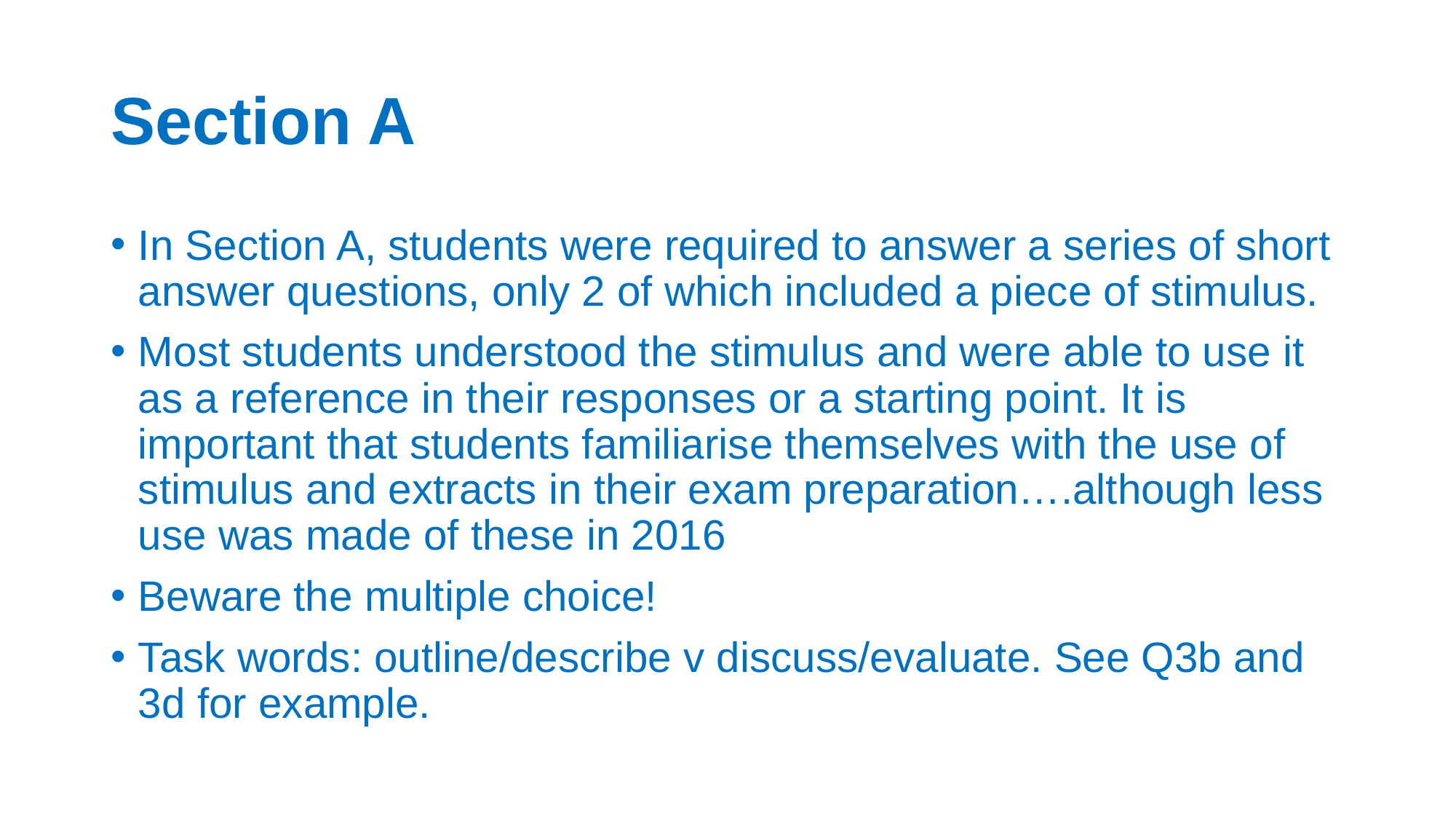

# Section A
In Section A, students were required to answer a series of short answer questions, only 2 of which included a piece of stimulus.
Most students understood the stimulus and were able to use it as a reference in their responses or a starting point. It is important that students familiarise themselves with the use of stimulus and extracts in their exam preparation….although less use was made of these in 2016
Beware the multiple choice!
Task words: outline/describe v discuss/evaluate. See Q3b and 3d for example.